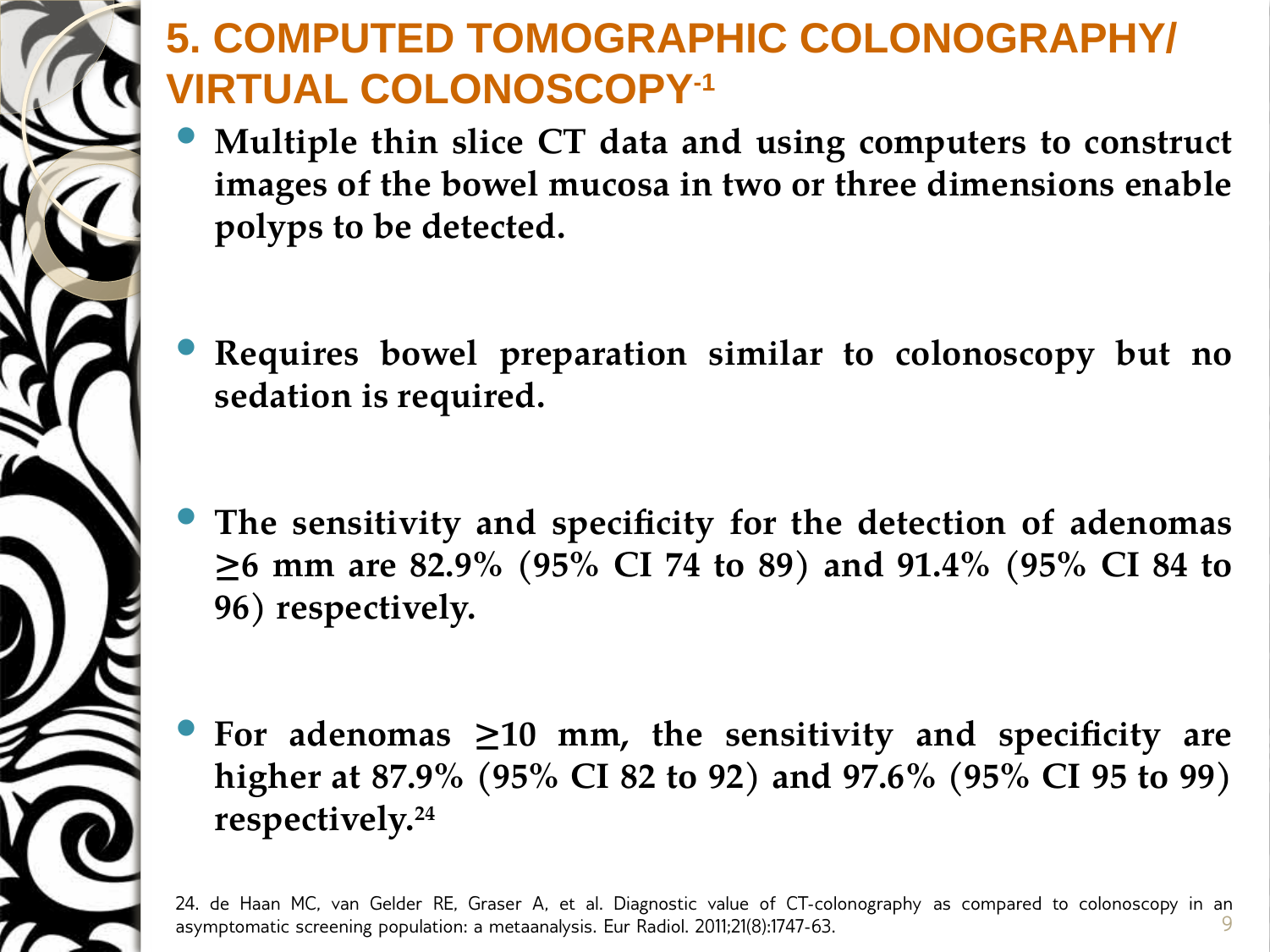

5. COMPUTED TOMOGRAPHIC COLONOGRAPHY/  VIRTUAL COLONOSCOPY-1
Multiple thin slice CT data and using computers to construct images of the bowel mucosa in two or three dimensions enable polyps to be detected.
Requires bowel preparation similar to colonoscopy but no sedation is required.
The sensitivity and specificity for the detection of adenomas ≥6 mm are 82.9% (95% CI 74 to 89) and 91.4% (95% CI 84 to 96) respectively.
For adenomas ≥10 mm, the sensitivity and specificity are higher at 87.9% (95% CI 82 to 92) and 97.6% (95% CI 95 to 99) respectively.24
24. de Haan MC, van Gelder RE, Graser A, et al. Diagnostic value of CT-colonography as compared to colonoscopy in an asymptomatic screening population: a metaanalysis. Eur Radiol. 2011;21(8):1747-63.

9